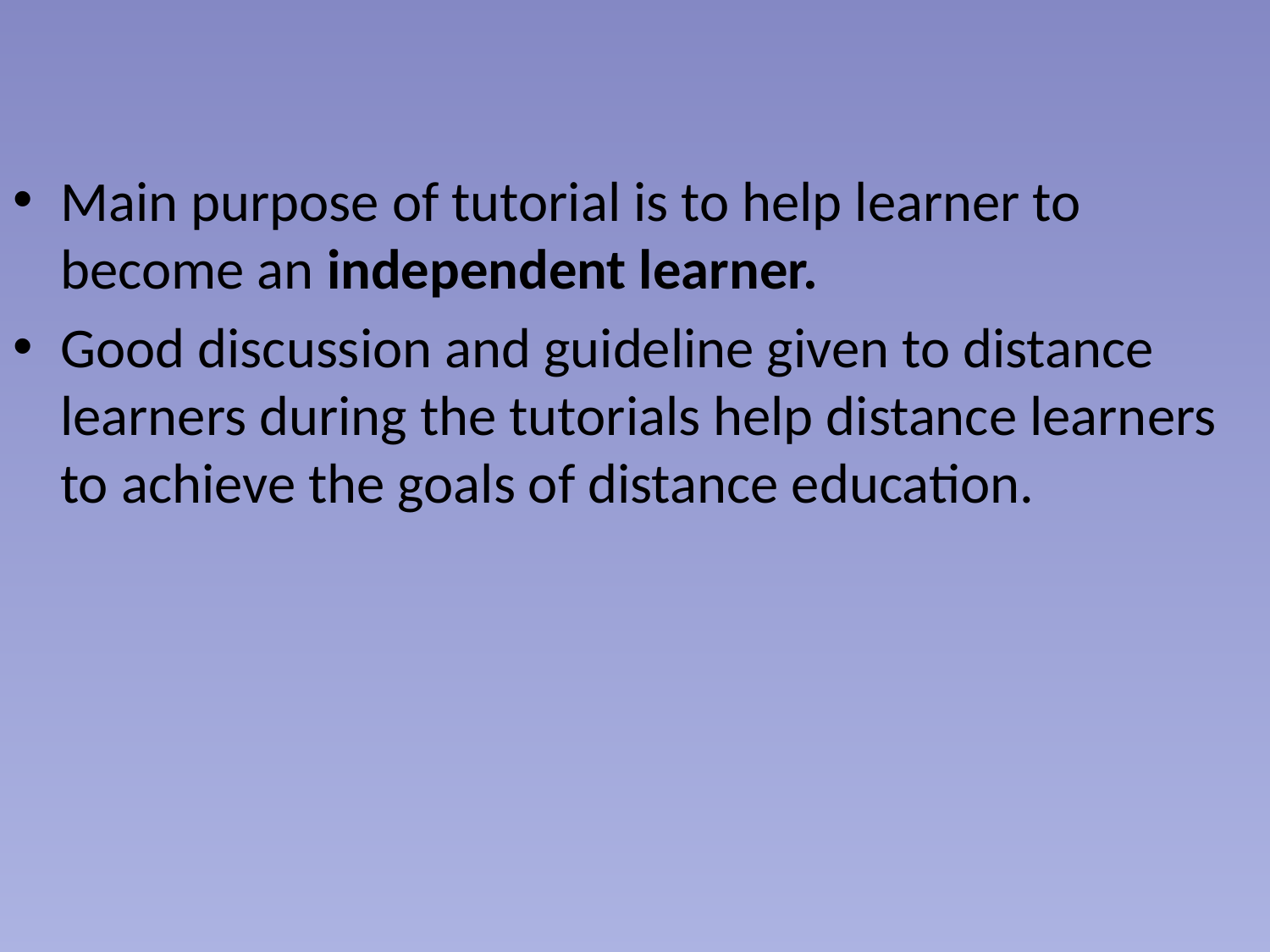

Main purpose of tutorial is to help learner to become an independent learner.
Good discussion and guideline given to distance learners during the tutorials help distance learners to achieve the goals of distance education.